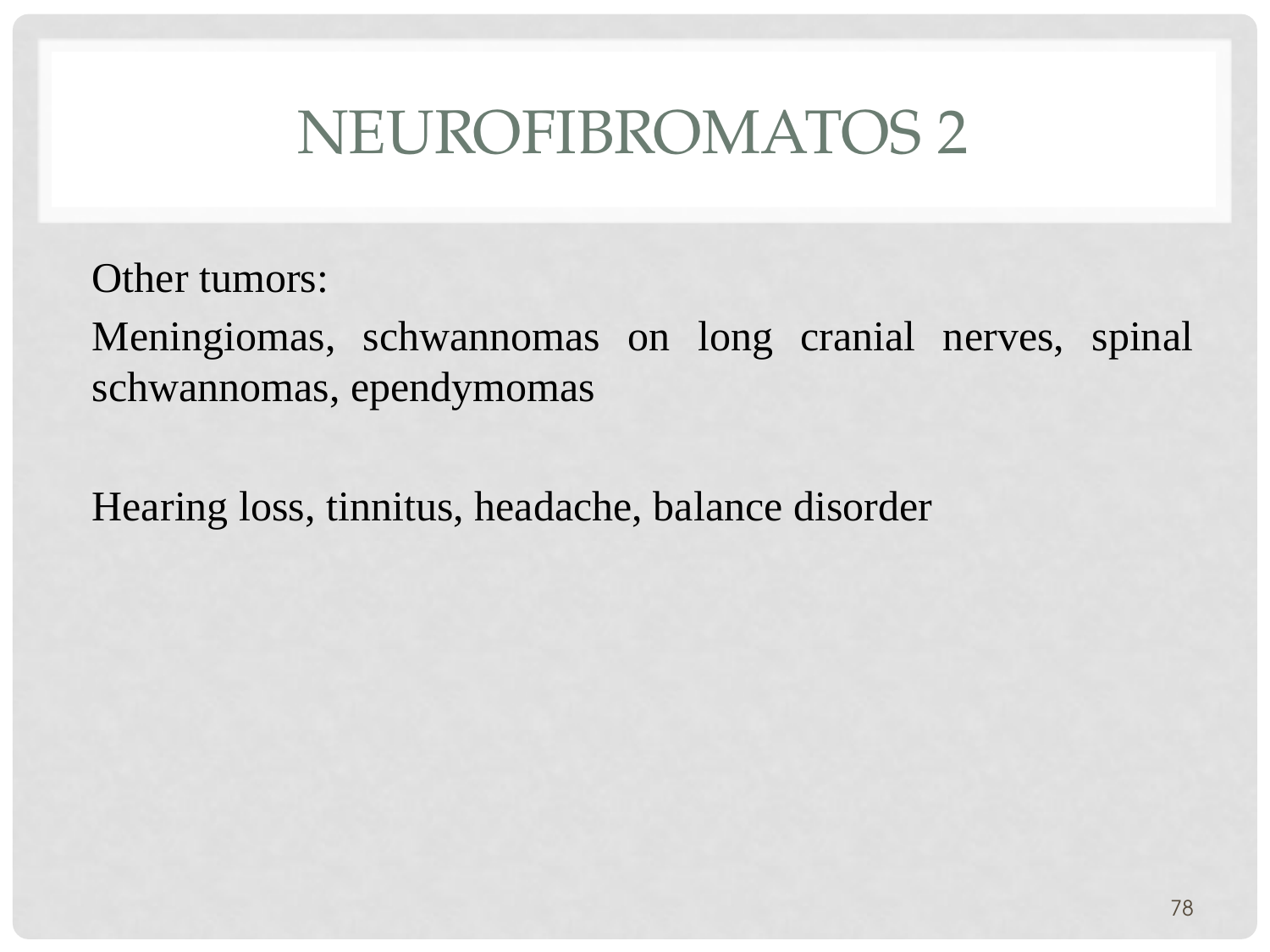

# Neurofibromatos 2
Other tumors:
Meningiomas, schwannomas on long cranial nerves, spinal schwannomas, ependymomas

Hearing loss, tinnitus, headache, balance disorder
78